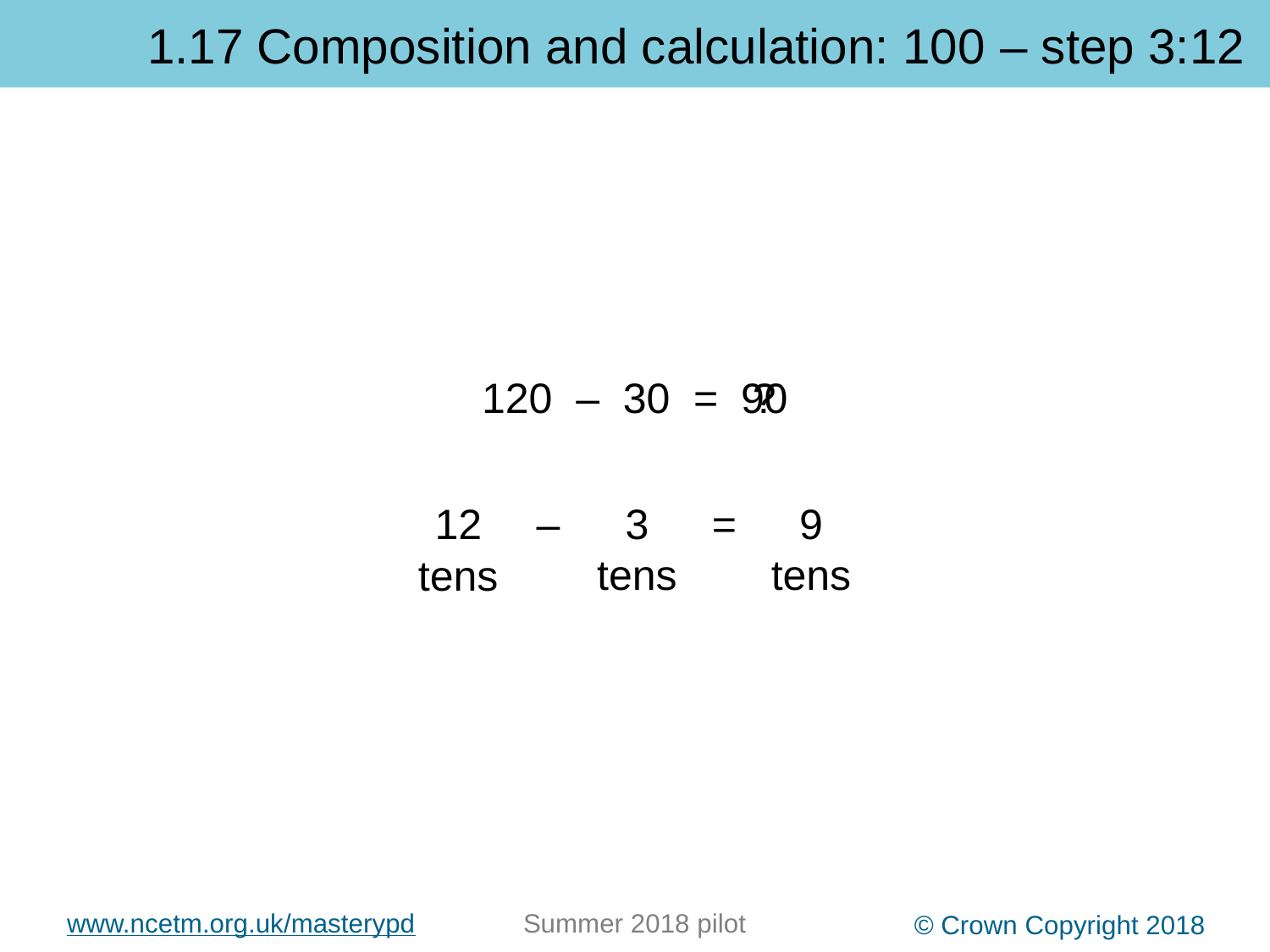

1.17 Composition and calculation: 100 – step 3:12
120  –  30  =
90
?
12
–
3
=
9
tens
tens
tens